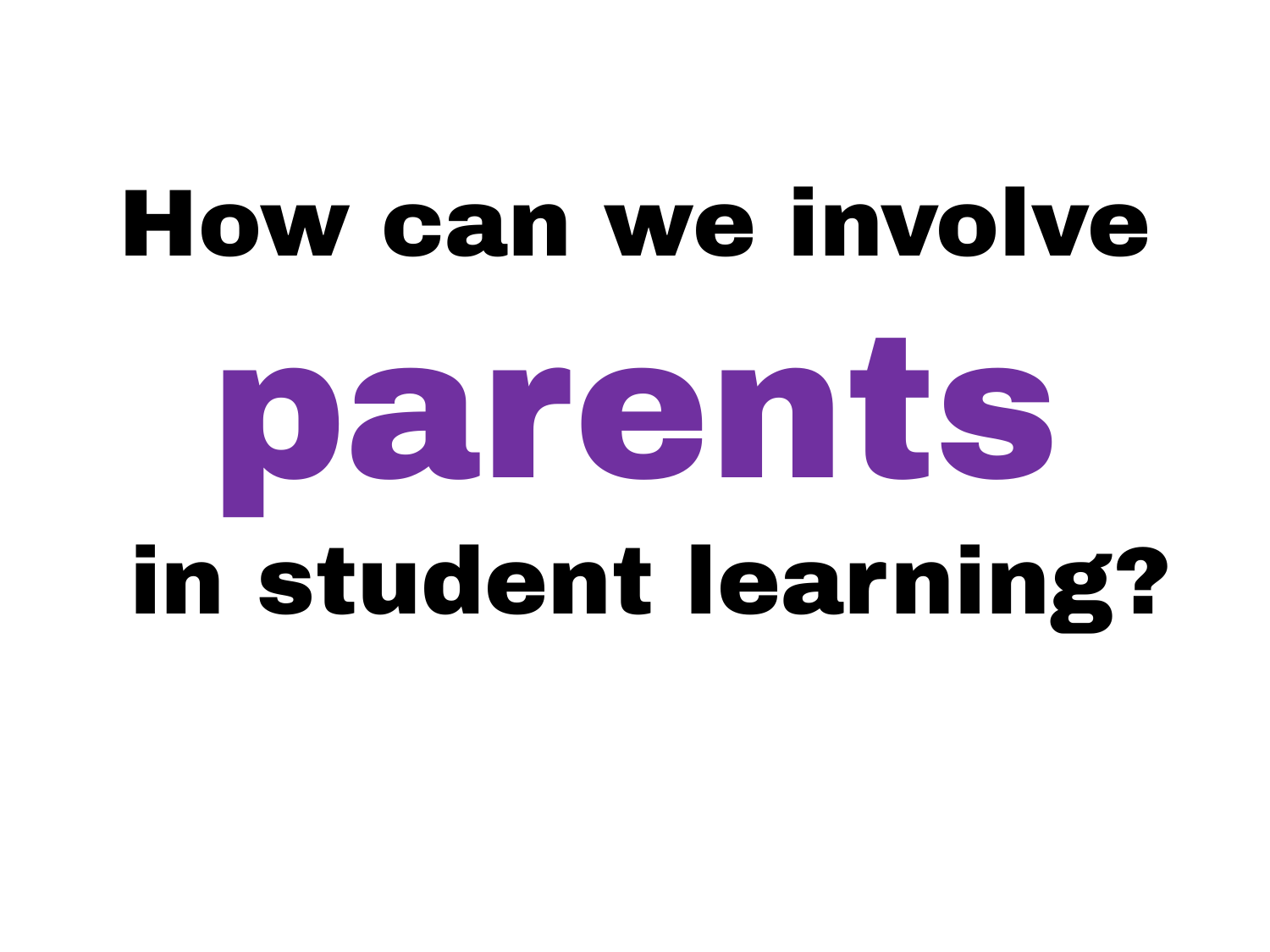

# How can we involve parents in student learning?